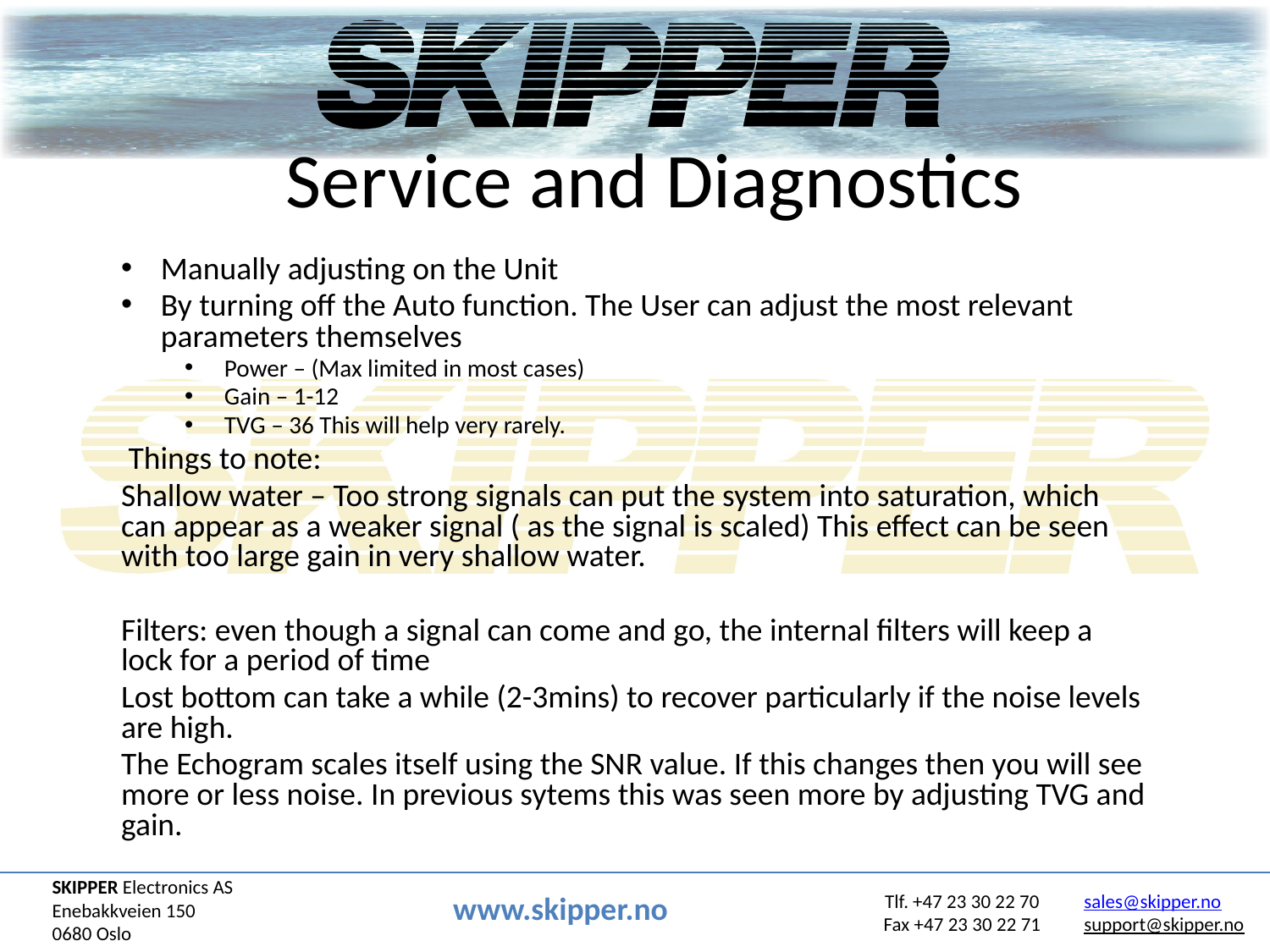

# Service and Diagnostics

Manually adjusting on the Unit
By turning off the Auto function. The User can adjust the most relevant parameters themselves
Power – (Max limited in most cases)
Gain – 1-12
TVG – 36 This will help very rarely.
 Things to note:
Shallow water – Too strong signals can put the system into saturation, which can appear as a weaker signal ( as the signal is scaled) This effect can be seen with too large gain in very shallow water.

Filters: even though a signal can come and go, the internal filters will keep a lock for a period of time
Lost bottom can take a while (2-3mins) to recover particularly if the noise levels are high.
The Echogram scales itself using the SNR value. If this changes then you will see more or less noise. In previous sytems this was seen more by adjusting TVG and gain.